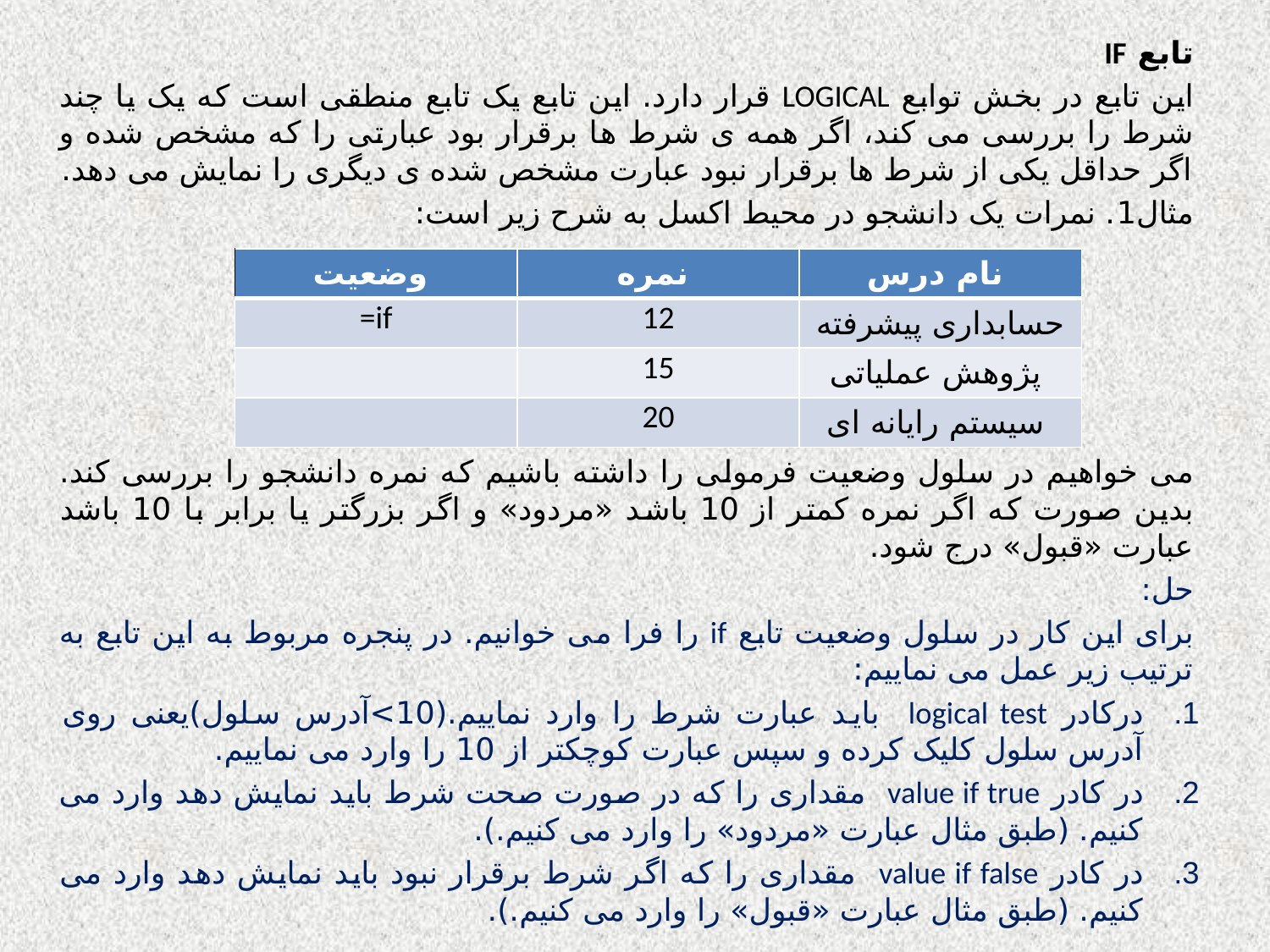

تابع IF
این تابع در بخش توابع LOGICAL قرار دارد. این تابع یک تابع منطقی است که یک یا چند شرط را بررسی می کند، اگر همه ی شرط ها برقرار بود عبارتی را که مشخص شده و اگر حداقل یکی از شرط ها برقرار نبود عبارت مشخص شده ی دیگری را نمایش می دهد.
مثال1. نمرات یک دانشجو در محیط اکسل به شرح زیر است:

می خواهیم در سلول وضعیت فرمولی را داشته باشیم که نمره دانشجو را بررسی کند. بدین صورت که اگر نمره کمتر از 10 باشد «مردود» و اگر بزرگتر یا برابر با 10 باشد عبارت «قبول» درج شود.
حل:
برای این کار در سلول وضعیت تابع if را فرا می خوانیم. در پنجره مربوط به این تابع به ترتیب زیر عمل می نماییم:
درکادر logical test  باید عبارت شرط را وارد نماییم.(10>آدرس سلول)یعنی روی آدرس سلول کلیک کرده و سپس عبارت کوچکتر از 10 را وارد می نماییم.
در کادر value if true  مقداری را که در صورت صحت شرط باید نمایش دهد وارد می کنیم. (طبق مثال عبارت «مردود» را وارد می کنیم.).
در کادر value if false  مقداری را که اگر شرط برقرار نبود باید نمایش دهد وارد می کنیم. (طبق مثال عبارت «قبول» را وارد می کنیم.).

| وضعیت | نمره | نام درس |
| --- | --- | --- |
| =if | 12 | حسابداری پیشرفته |
|  | 15 | پژوهش عملیاتی |
|  | 20 | سیستم رایانه ای |